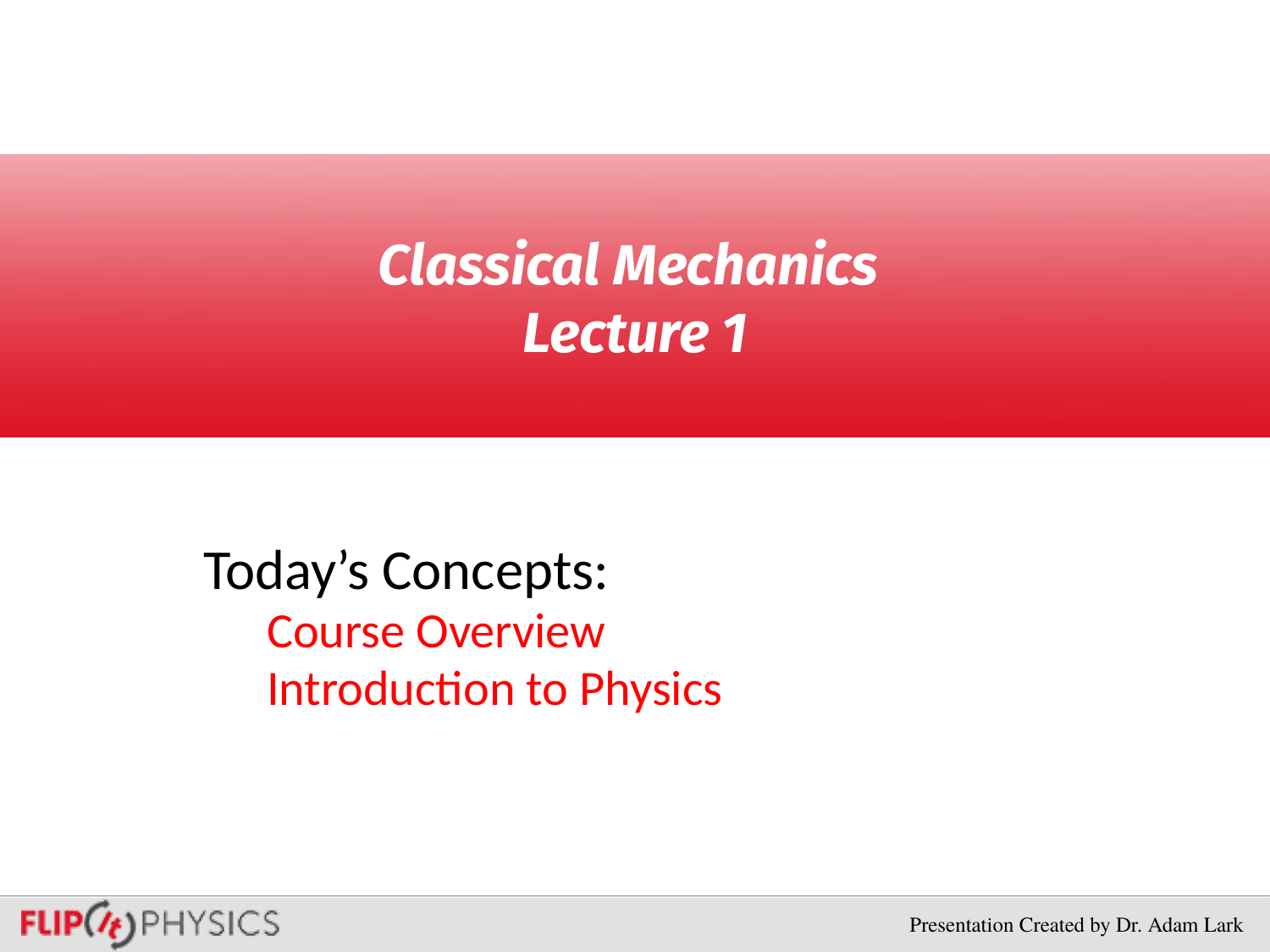

# Classical Mechanics Lecture 1
Today’s Concepts:
Course Overview
Introduction to Physics

Presentation Created by Dr. Adam Lark